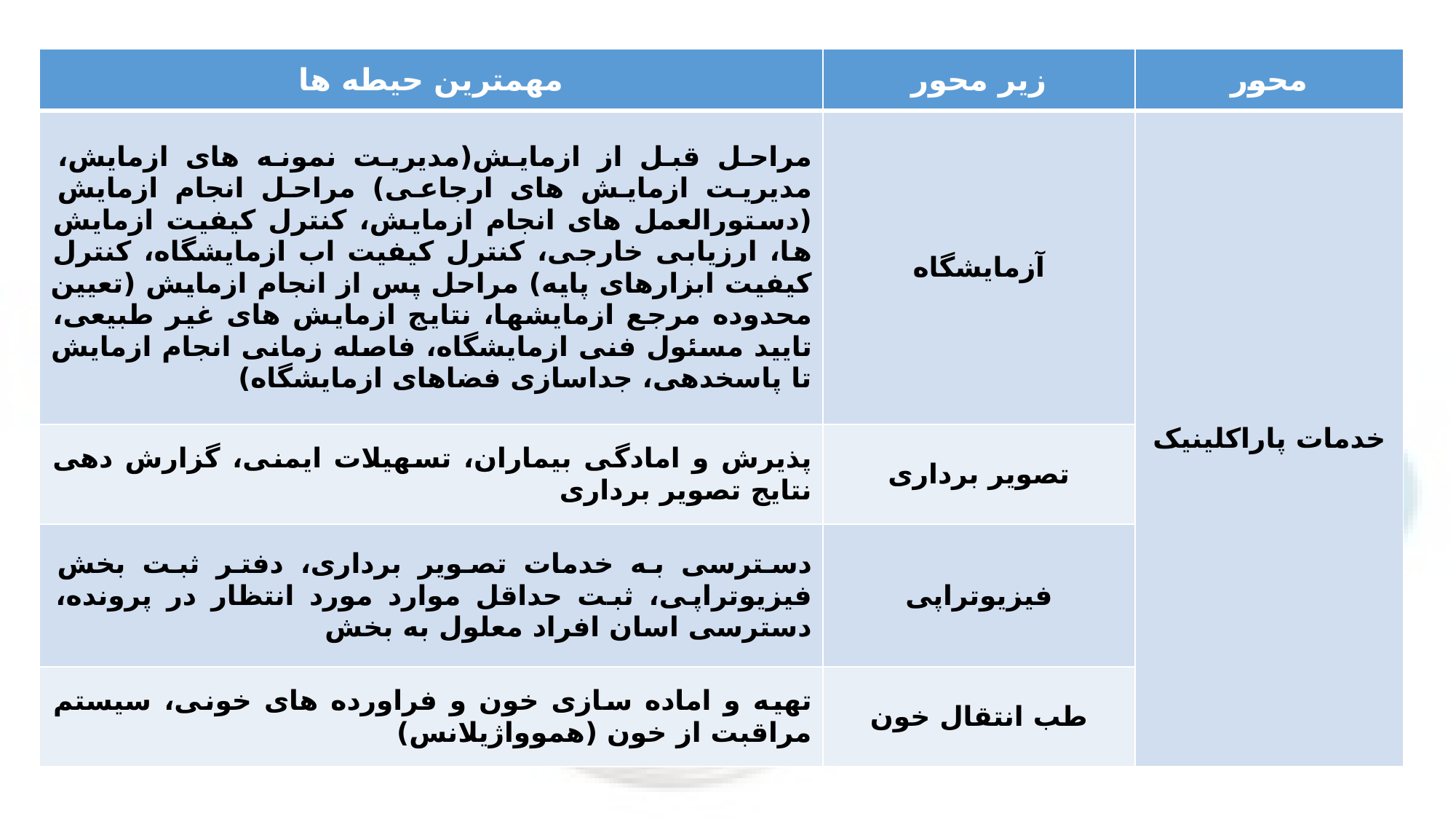

| مهمترین حیطه ها | زیر محور | محور |
| --- | --- | --- |
| مراحل قبل از ازمایش(مدیریت نمونه های ازمایش، مدیریت ازمایش های ارجاعی) مراحل انجام ازمایش (دستورالعمل های انجام ازمایش، کنترل کیفیت ازمایش ها، ارزیابی خارجی، کنترل کیفیت اب ازمایشگاه، کنترل کیفیت ابزارهای پایه) مراحل پس از انجام ازمایش (تعیین محدوده مرجع ازمایشها، نتایج ازمایش های غیر طبیعی، تایید مسئول فنی ازمایشگاه، فاصله زمانی انجام ازمایش تا پاسخدهی، جداسازی فضاهای ازمایشگاه) | آزمایشگاه | خدمات پاراکلینیک |
| پذیرش و امادگی بیماران، تسهیلات ایمنی، گزارش دهی نتایج تصویر برداری | تصویر برداری |  |
| دسترسی به خدمات تصویر برداری، دفتر ثبت بخش فیزیوتراپی، ثبت حداقل موارد مورد انتظار در پرونده، دسترسی اسان افراد معلول به بخش | فیزیوتراپی |  |
| تهیه و اماده سازی خون و فراورده های خونی، سیستم مراقبت از خون (هموواژیلانس) | طب انتقال خون |  |